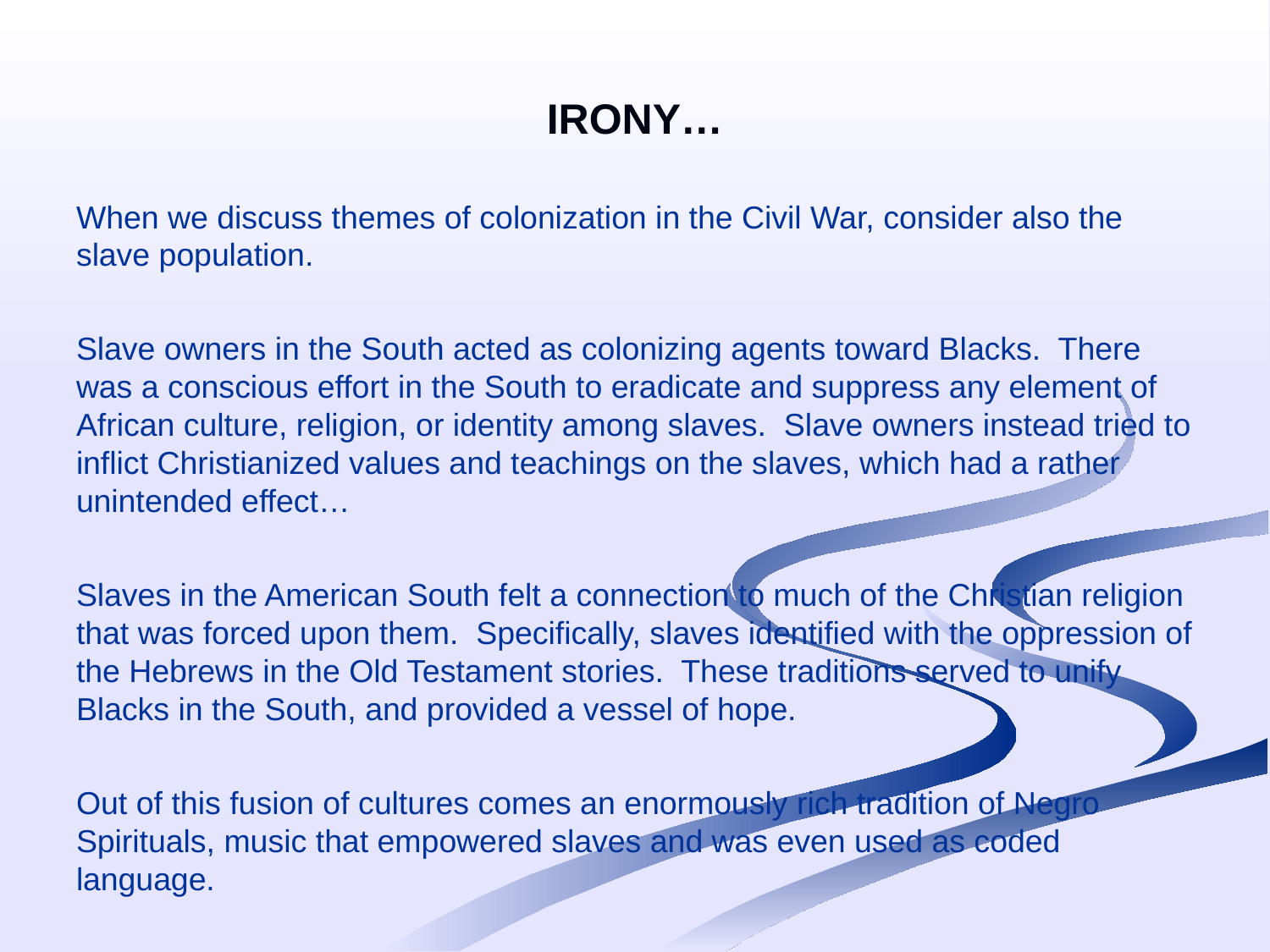

# Irony…
When we discuss themes of colonization in the Civil War, consider also the slave population.

Slave owners in the South acted as colonizing agents toward Blacks.  There was a conscious effort in the South to eradicate and suppress any element of African culture, religion, or identity among slaves.  Slave owners instead tried to inflict Christianized values and teachings on the slaves, which had a rather unintended effect…

Slaves in the American South felt a connection to much of the Christian religion that was forced upon them.  Specifically, slaves identified with the oppression of the Hebrews in the Old Testament stories.  These traditions served to unify Blacks in the South, and provided a vessel of hope.

Out of this fusion of cultures comes an enormously rich tradition of Negro Spirituals, music that empowered slaves and was even used as coded language.